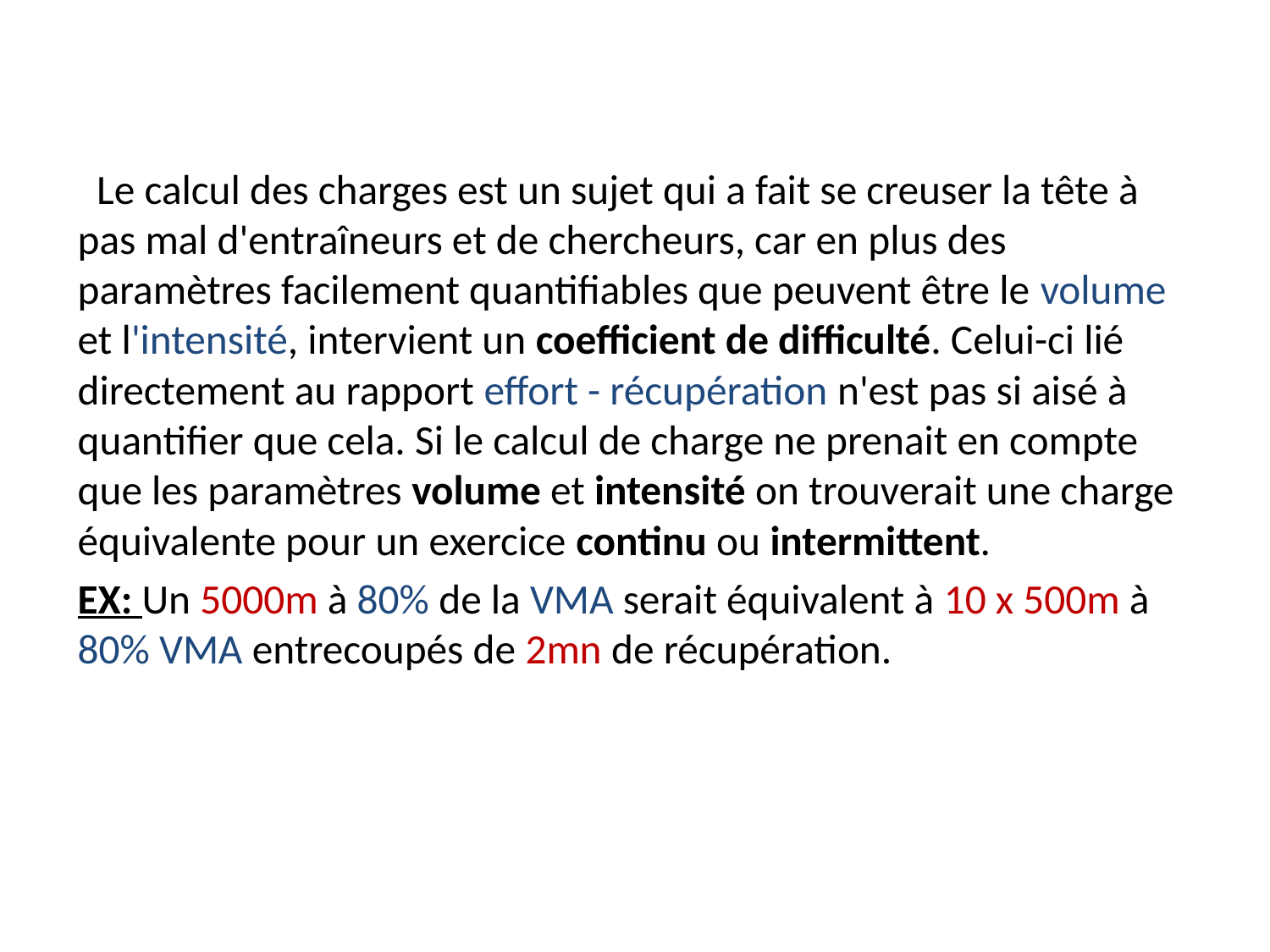

Le calcul des charges est un sujet qui a fait se creuser la tête à pas mal d'entraîneurs et de chercheurs, car en plus des paramètres facilement quantifiables que peuvent être le volume et l'intensité, intervient un coefficient de difficulté. Celui-ci lié directement au rapport effort - récupération n'est pas si aisé à quantifier que cela. Si le calcul de charge ne prenait en compte que les paramètres volume et intensité on trouverait une charge équivalente pour un exercice continu ou intermittent.
EX: Un 5000m à 80% de la VMA serait équivalent à 10 x 500m à 80% VMA entrecoupés de 2mn de récupération.